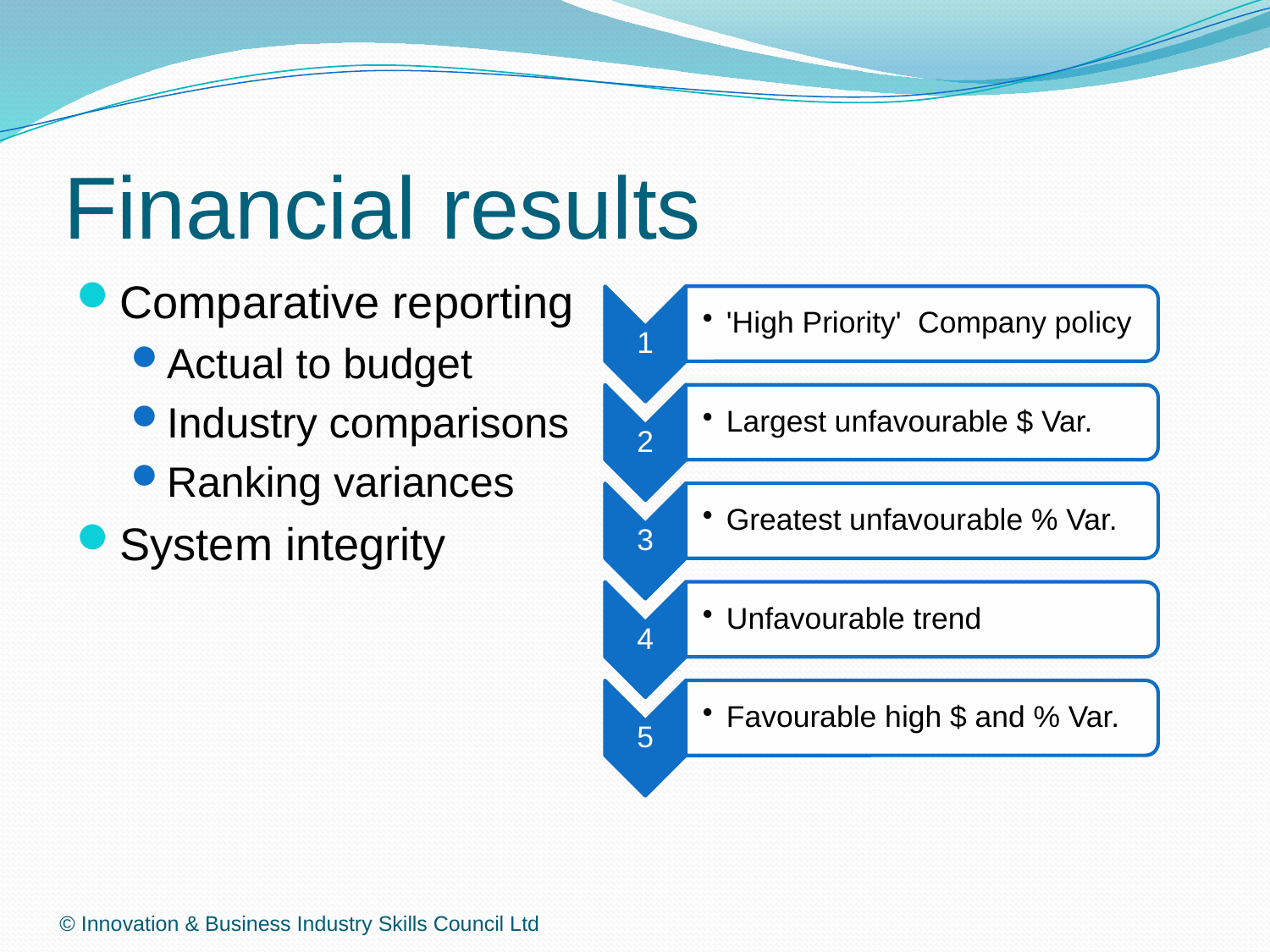

# Financial results
Comparative reporting
Actual to budget
Industry comparisons
Ranking variances
System integrity
1
'High Priority'  Company policy
2
Largest unfavourable $ Var.
3
Greatest unfavourable % Var.
4
Unfavourable trend
5
Favourable high $ and % Var.
© Innovation & Business Industry Skills Council Ltd